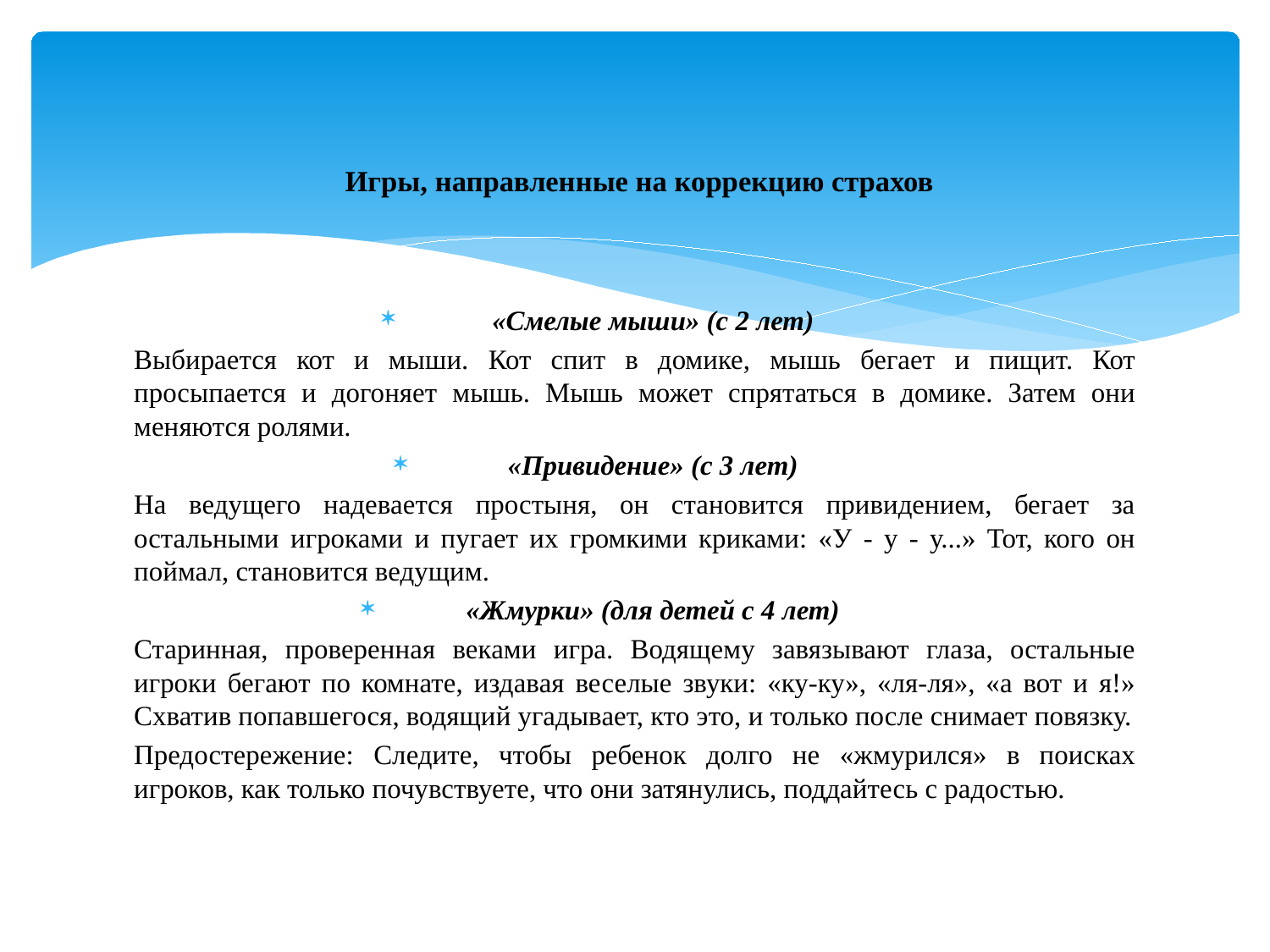

# Игры, направленные на коррекцию страхов
«Смелые мыши» (с 2 лет)
Выбирается кот и мыши. Кот спит в домике, мышь бегает и пищит. Кот просыпается и догоняет мышь. Мышь может спрятаться в домике. Затем они меняются ролями.
«Привидение» (с 3 лет)
На ведущего надевается простыня, он становится привидением, бегает за остальными игроками и пугает их громкими криками: «У - у - у...» Тот, кого он поймал, становится ведущим.
«Жмурки» (для детей с 4 лет)
Старинная, проверенная веками игра. Водящему завязывают глаза, остальные игроки бегают по комнате, издавая веселые звуки: «ку-ку», «ля-ля», «а вот и я!» Схватив попавшегося, водящий угадывает, кто это, и только после снимает повязку.
Предостережение: Следите, чтобы ребенок долго не «жмурился» в поисках игроков, как только почувствуете, что они затянулись, поддайтесь с радостью.